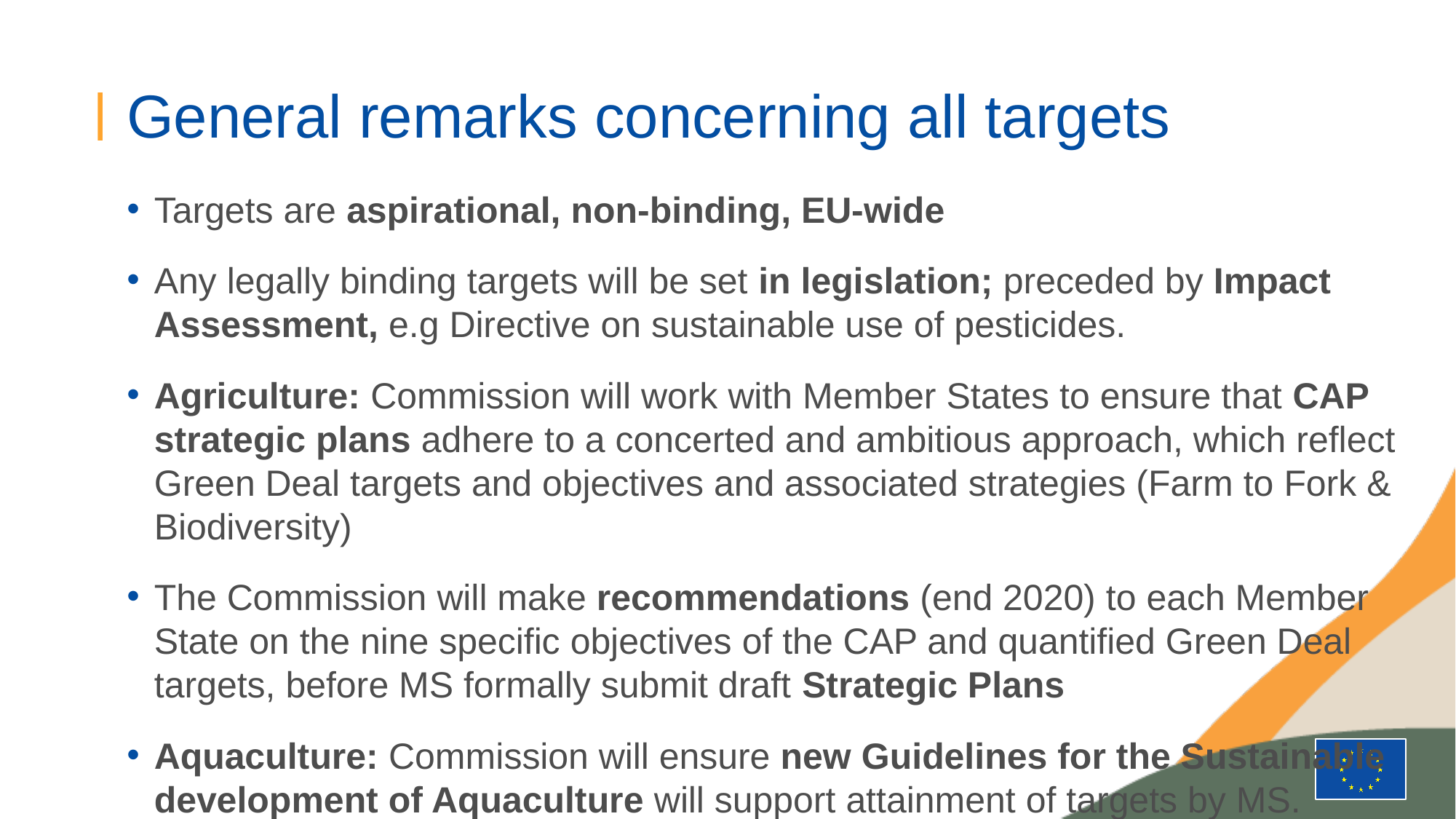

# General remarks concerning all targets
Targets are aspirational, non-binding, EU-wide
Any legally binding targets will be set in legislation; preceded by Impact Assessment, e.g Directive on sustainable use of pesticides.
Agriculture: Commission will work with Member States to ensure that CAP strategic plans adhere to a concerted and ambitious approach, which reflect Green Deal targets and objectives and associated strategies (Farm to Fork & Biodiversity)
The Commission will make recommendations (end 2020) to each Member State on the nine specific objectives of the CAP and quantified Green Deal  targets, before MS formally submit draft Strategic Plans
Aquaculture: Commission will ensure new Guidelines for the Sustainable development of Aquaculture will support attainment of targets by MS.